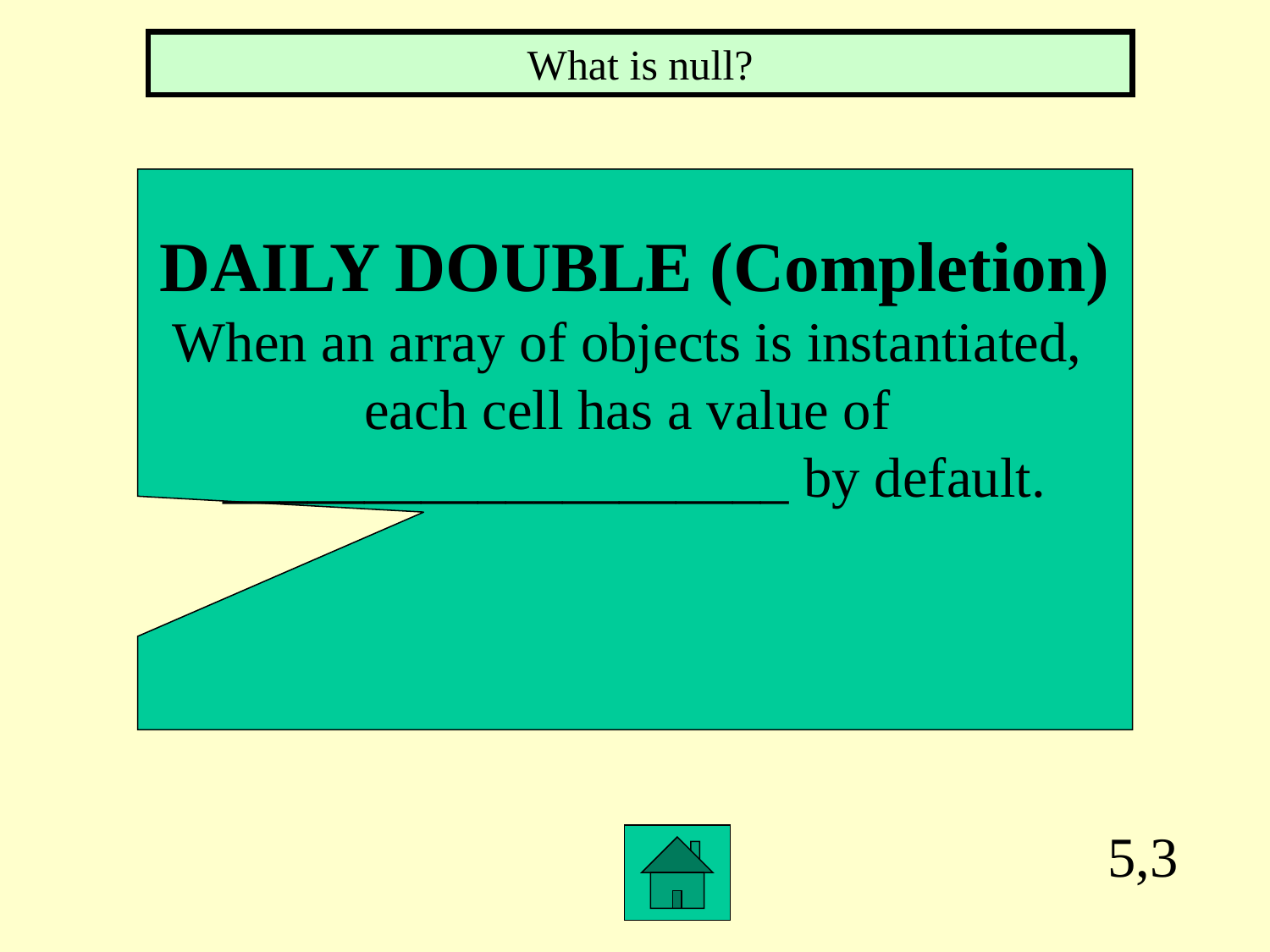

What is null?
DAILY DOUBLE (Completion)
When an array of objects is instantiated,
each cell has a value of
____________________ by default.

5,3